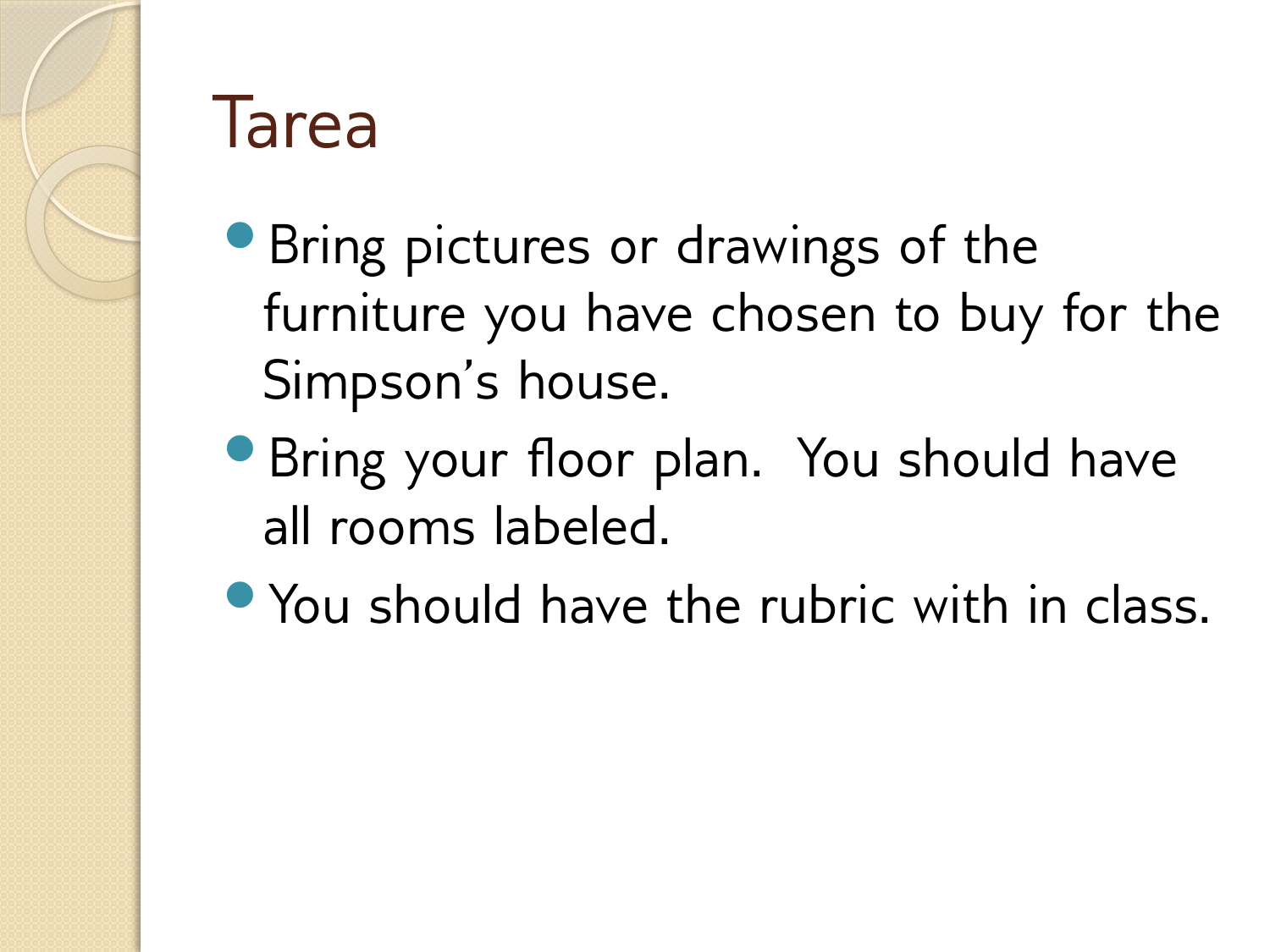

# Tarea
Bring pictures or drawings of the furniture you have chosen to buy for the Simpson’s house.
Bring your floor plan.  You should have all rooms labeled.
You should have the rubric with in class.